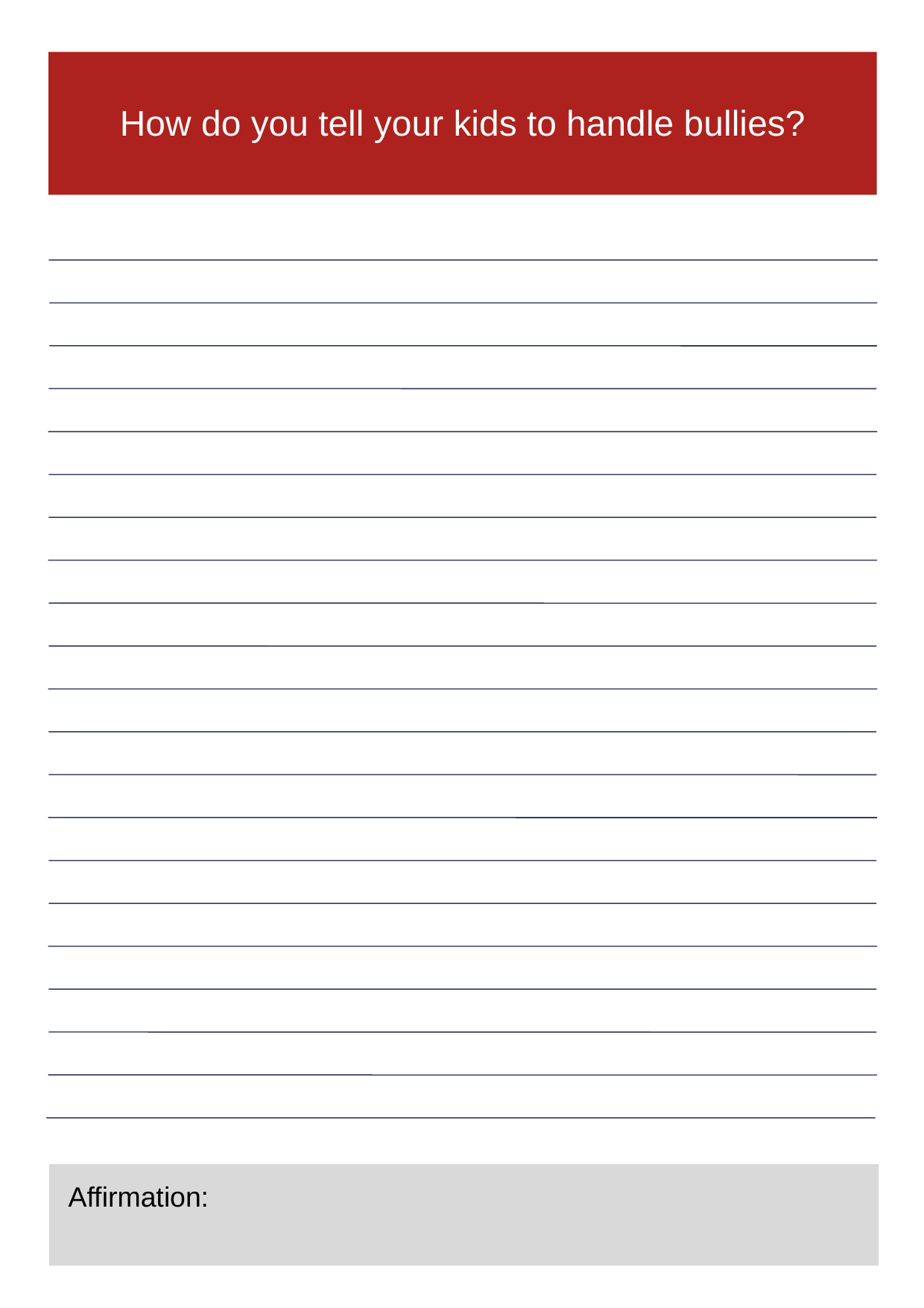

How do you tell your kids to handle bullies?

Affirmation: